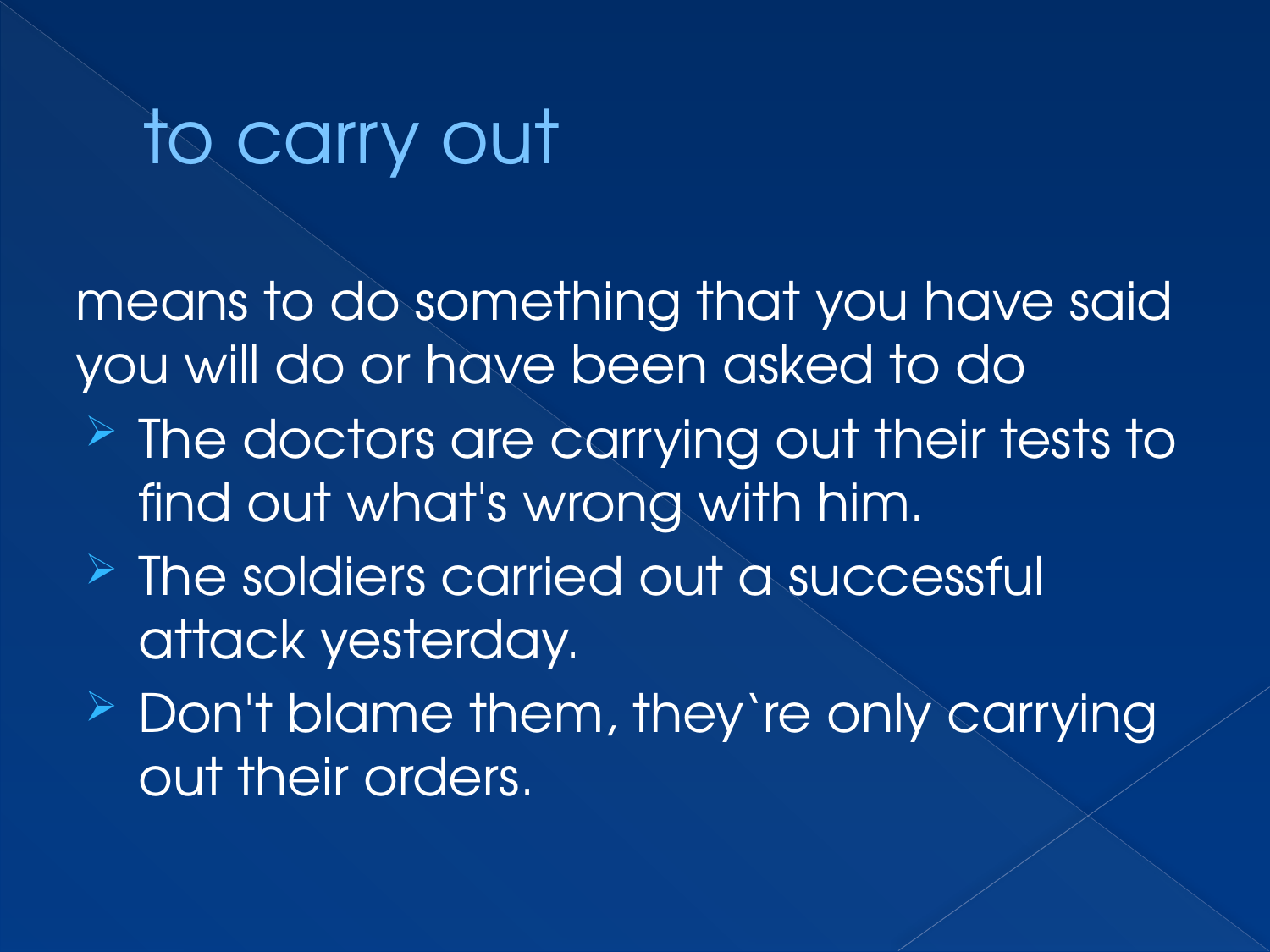

# to carry out
means to do something that you have said you will do or have been asked to do
The doctors are carrying out their tests to find out what's wrong with him.
The soldiers carried out a successful attack yesterday.
Don't blame them, they‘re only carrying out their orders.